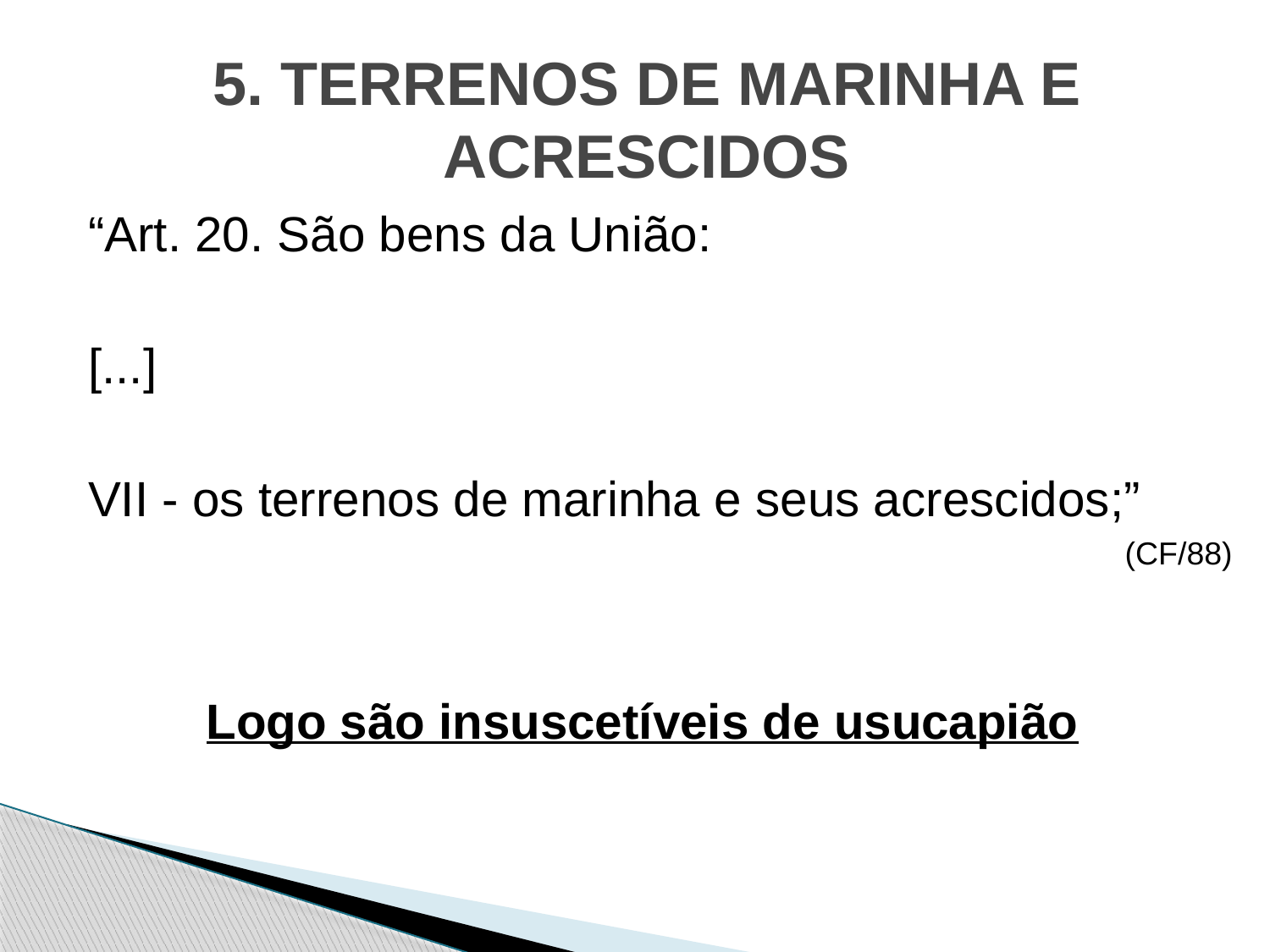

# 5. TERRENOS DE MARINHA E ACRESCIDOS
	“Art. 20. São bens da União:

	[...]

	VII - os terrenos de marinha e seus acrescidos;”
(CF/88)

Logo são insuscetíveis de usucapião